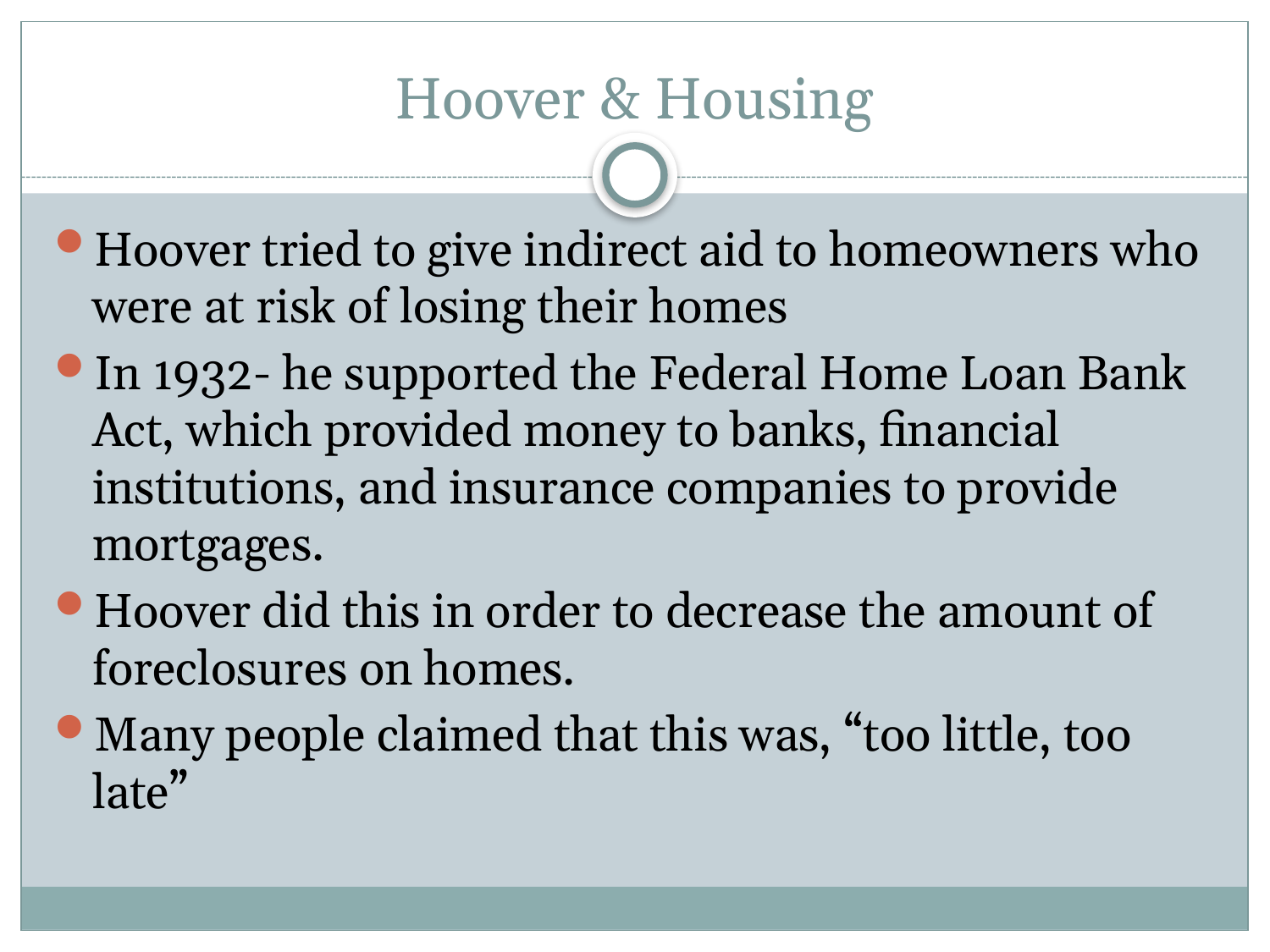

# Hoover & Housing
Hoover tried to give indirect aid to homeowners who were at risk of losing their homes
In 1932- he supported the Federal Home Loan Bank Act, which provided money to banks, financial institutions, and insurance companies to provide mortgages.
Hoover did this in order to decrease the amount of foreclosures on homes.
Many people claimed that this was, “too little, too late”